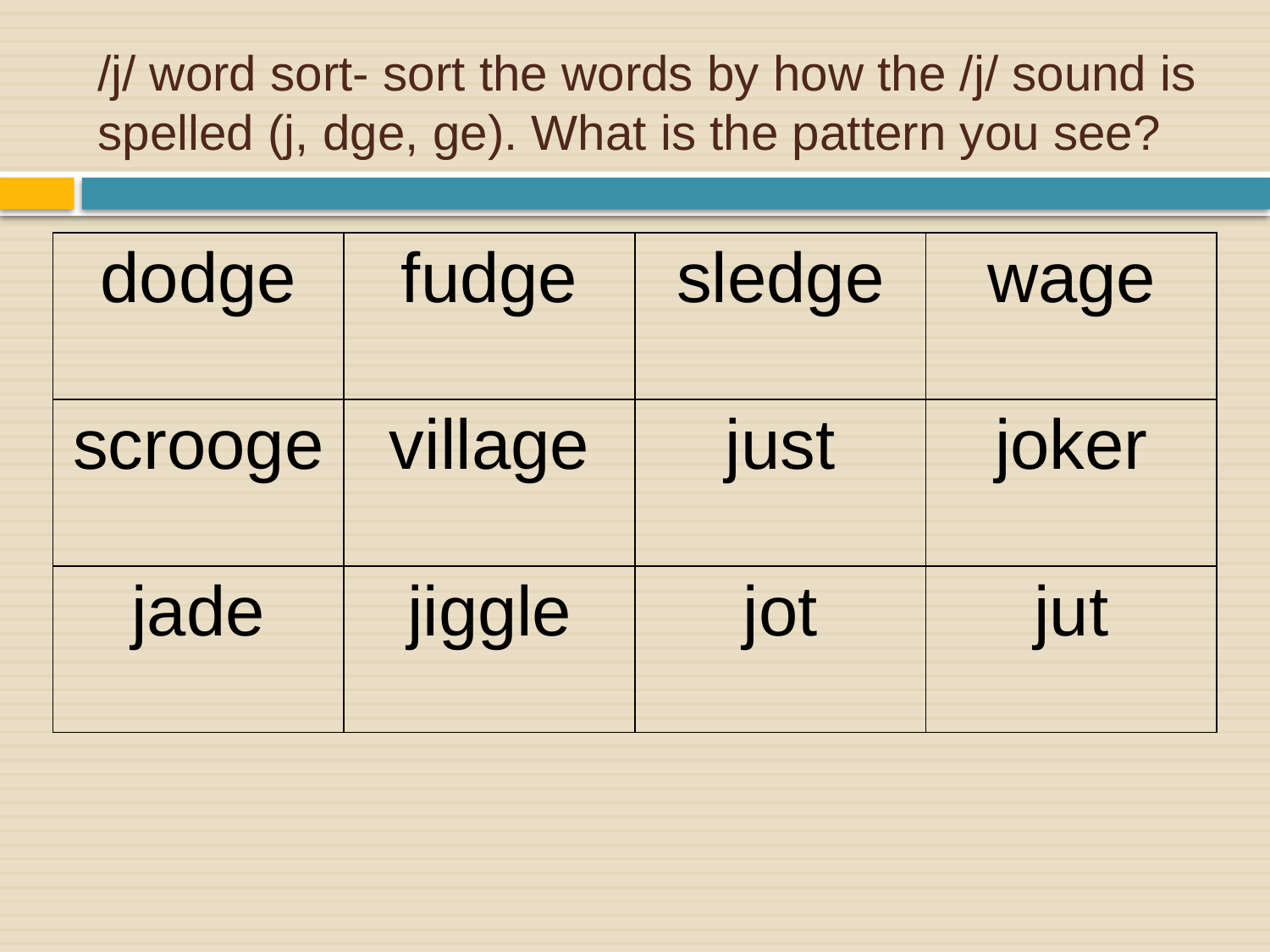

# /j/ word sort- sort the words by how the /j/ sound is spelled (j, dge, ge). What is the pattern you see?
| dodge | fudge | sledge | wage |
| --- | --- | --- | --- |
| scrooge | village | just | joker |
| jade | jiggle | jot | jut |